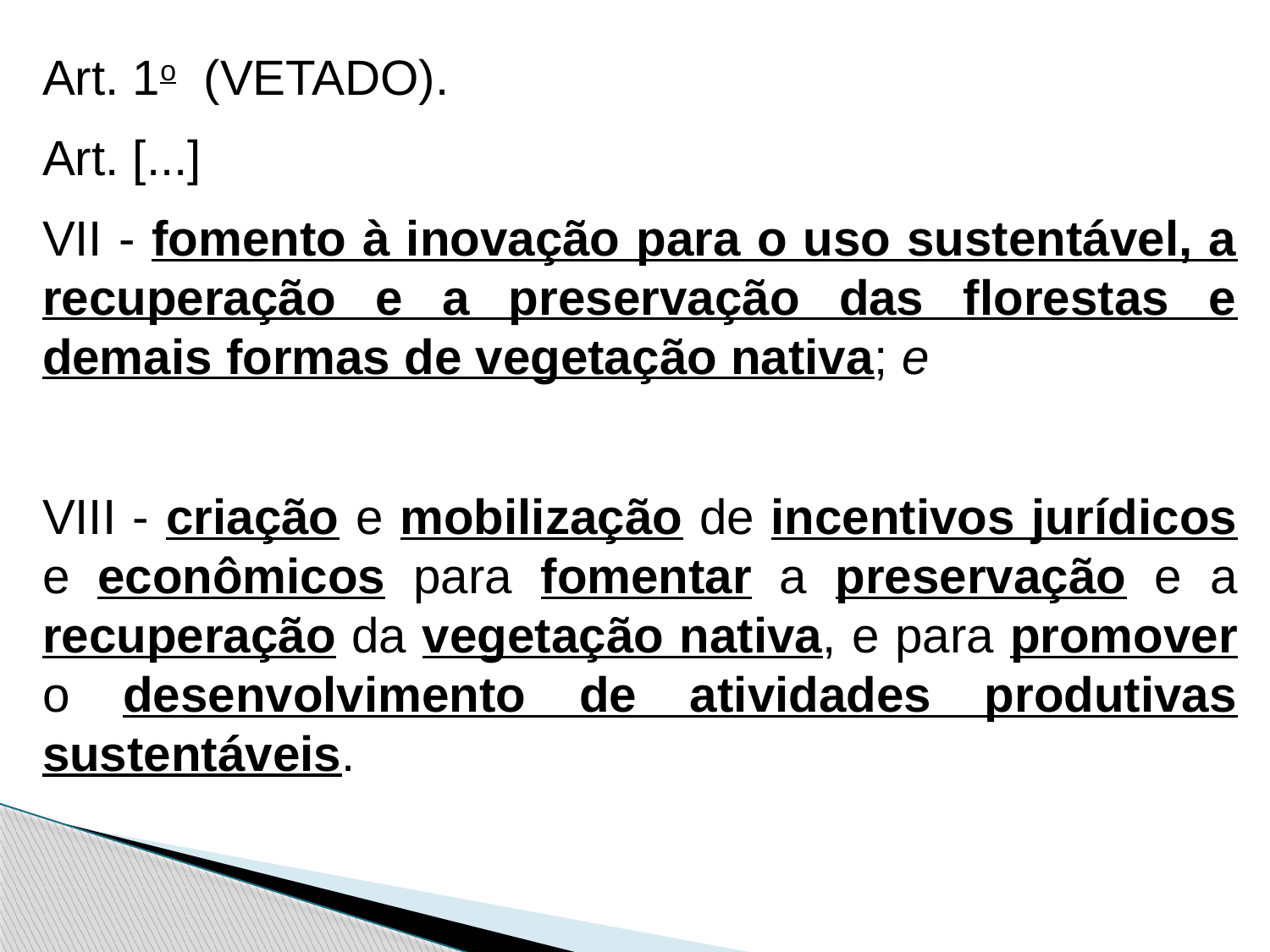

Art. 1o  (VETADO).
Art. [...]
VII - fomento à inovação para o uso sustentável, a recuperação e a preservação das florestas e demais formas de vegetação nativa; e

VIII - criação e mobilização de incentivos jurídicos e econômicos para fomentar a preservação e a recuperação da vegetação nativa, e para promover o desenvolvimento de atividades produtivas sustentáveis.